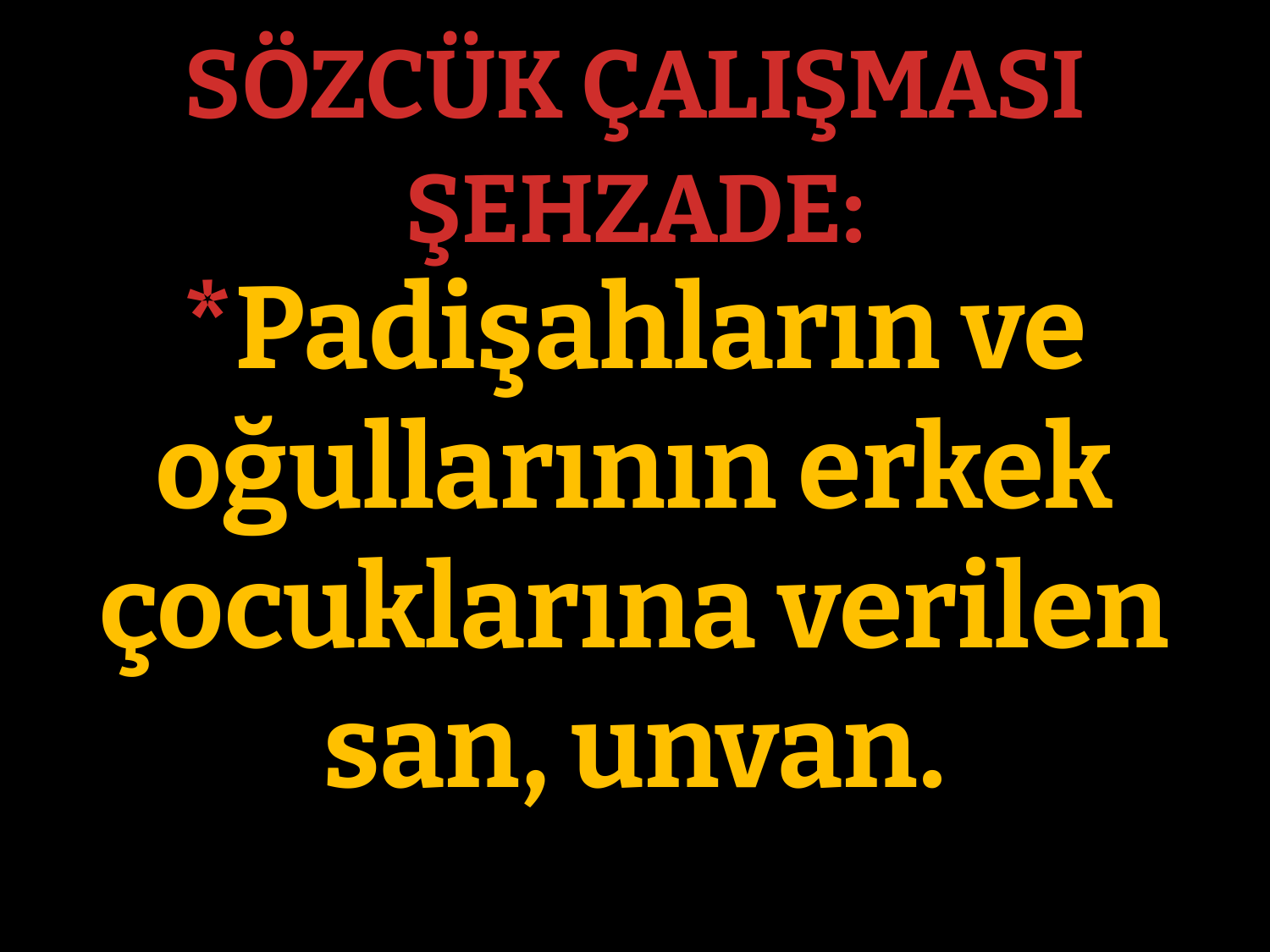

SÖZCÜK ÇALIŞMASI
ŞEHZADE:
*Padişahların ve oğullarının erkek çocuklarına verilen san, unvan.